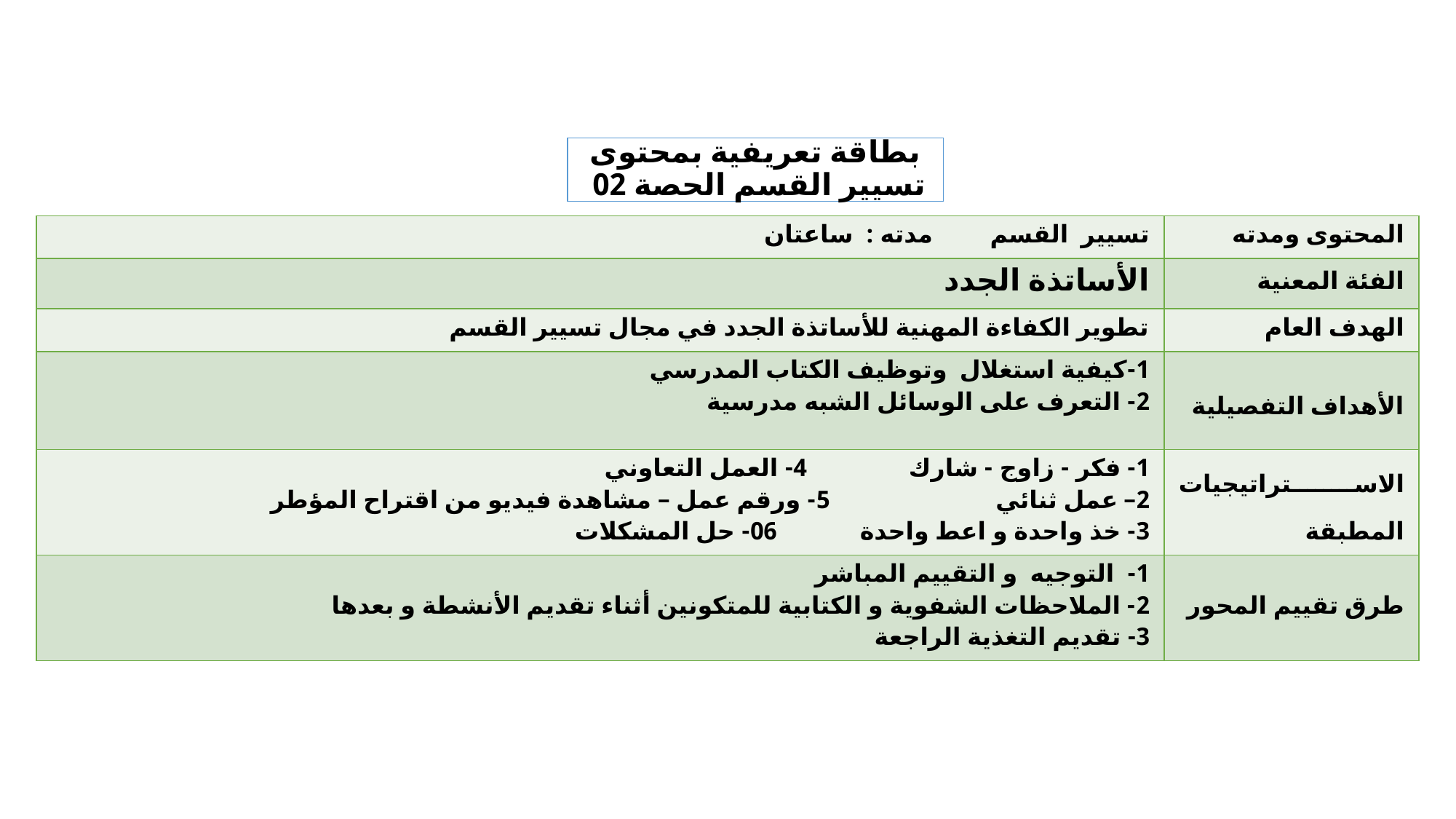

# بطاقة تعريفية بمحتوى تسيير القسم الحصة 02
| تسيير القسم مدته : ساعتان | المحتوى ومدته |
| --- | --- |
| الأساتذة الجدد | الفئة المعنية |
| تطوير الكفاءة المهنية للأساتذة الجدد في مجال تسيير القسم | الهدف العام |
| 1-كيفية استغلال وتوظيف الكتاب المدرسي 2- التعرف على الوسائل الشبه مدرسية | الأهداف التفصيلية |
| 1- فكر - زاوج - شارك 4- العمل التعاوني 2– عمل ثنائي 5- ورقم عمل – مشاهدة فيديو من اقتراح المؤطر 3- خذ واحدة و اعط واحدة 06- حل المشكلات | الاستراتيجيات المطبقة |
| 1- التوجيه و التقييم المباشر 2- الملاحظات الشفوية و الكتابية للمتكونين أثناء تقديم الأنشطة و بعدها 3- تقديم التغذية الراجعة | طرق تقييم المحور |